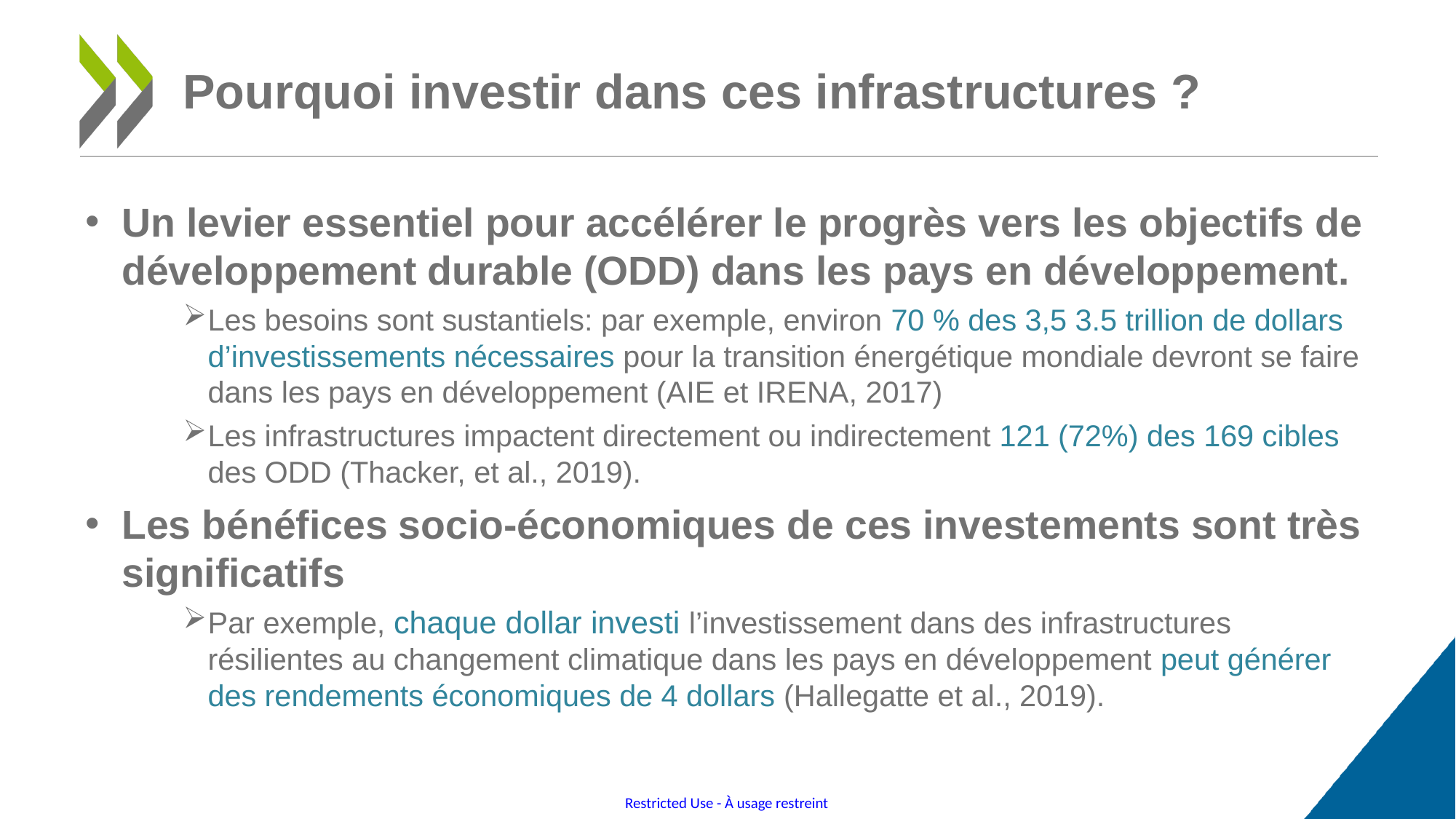

# Pourquoi investir dans ces infrastructures ?
Un levier essentiel pour accélérer le progrès vers les objectifs de développement durable (ODD) dans les pays en développement.
Les besoins sont sustantiels: par exemple, environ 70 % des 3,5 3.5 trillion de dollars d’investissements nécessaires pour la transition énergétique mondiale devront se faire dans les pays en développement (AIE et IRENA, 2017)
Les infrastructures impactent directement ou indirectement 121 (72%) des 169 cibles des ODD (Thacker, et al., 2019).
Les bénéfices socio-économiques de ces investements sont très significatifs
Par exemple, chaque dollar investi l’investissement dans des infrastructures résilientes au changement climatique dans les pays en développement peut générer des rendements économiques de 4 dollars (Hallegatte et al., 2019).